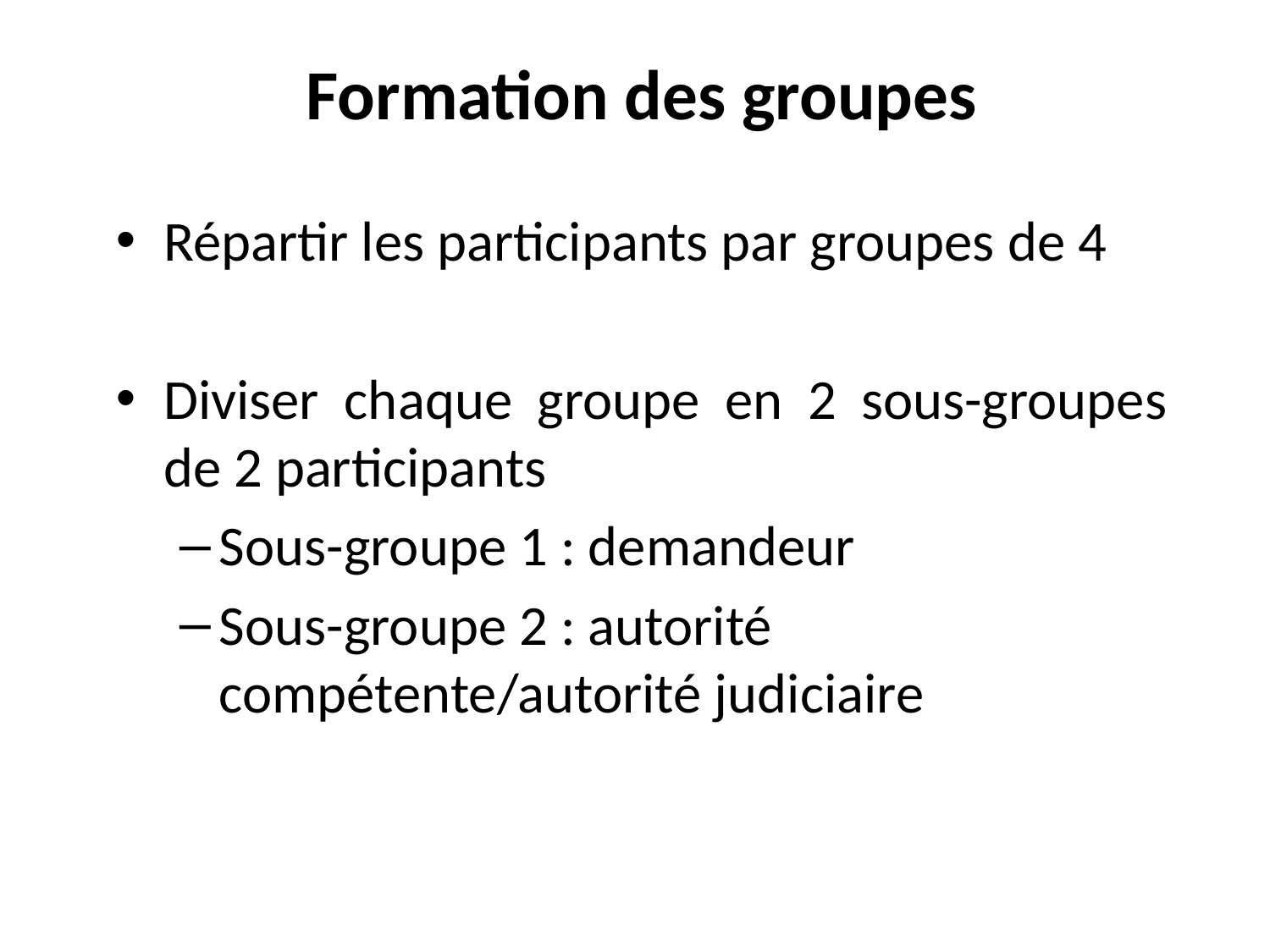

Formation des groupes
Répartir les participants par groupes de 4

Diviser chaque groupe en 2 sous-groupes de 2 participants
Sous-groupe 1 : demandeur
Sous-groupe 2 : autorité compétente/autorité judiciaire